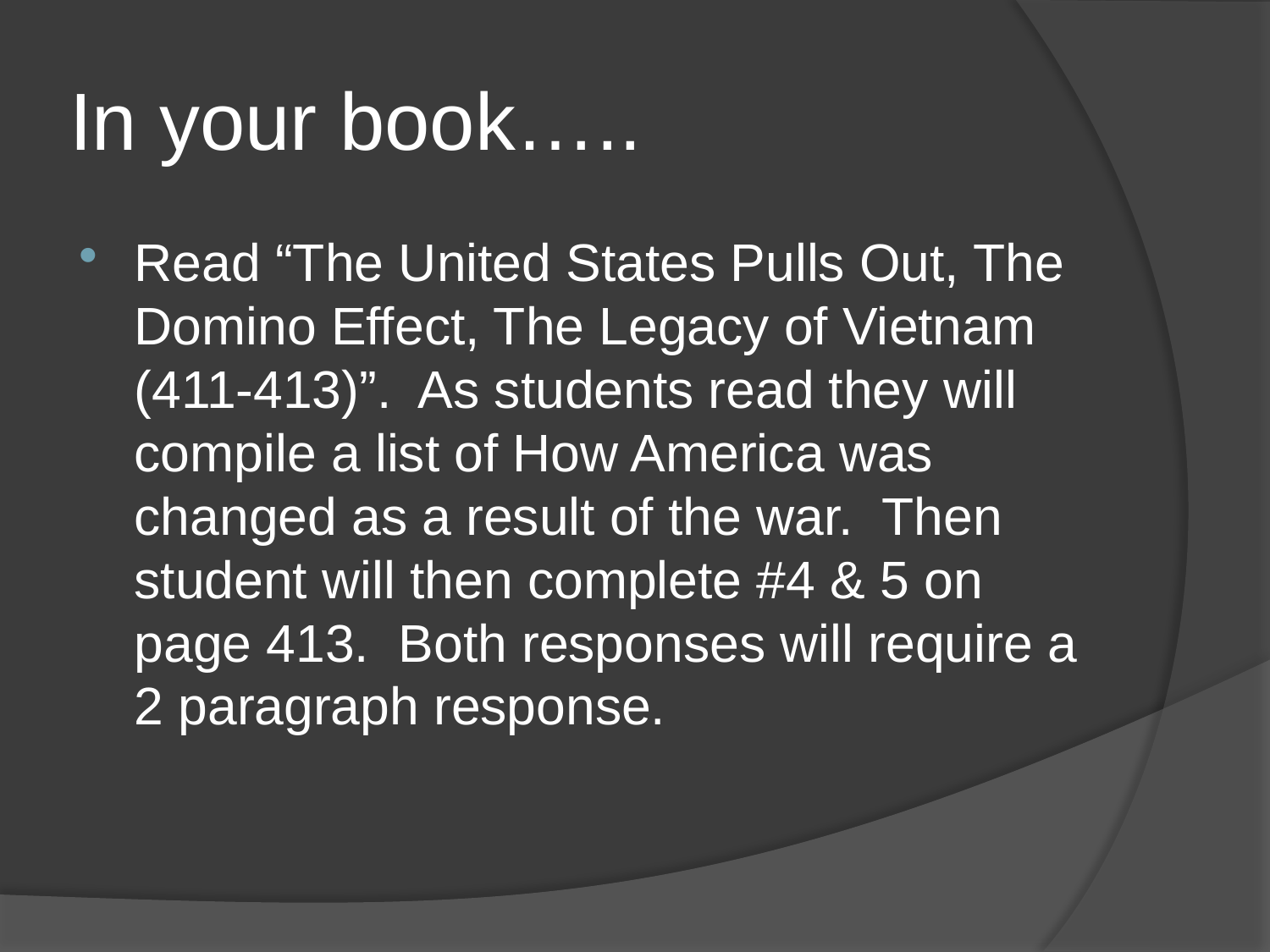

# In your book…..
Read “The United States Pulls Out, The Domino Effect, The Legacy of Vietnam (411-413)”.  As students read they will compile a list of How America was changed as a result of the war.  Then student will then complete #4 & 5 on page 413.  Both responses will require a 2 paragraph response.